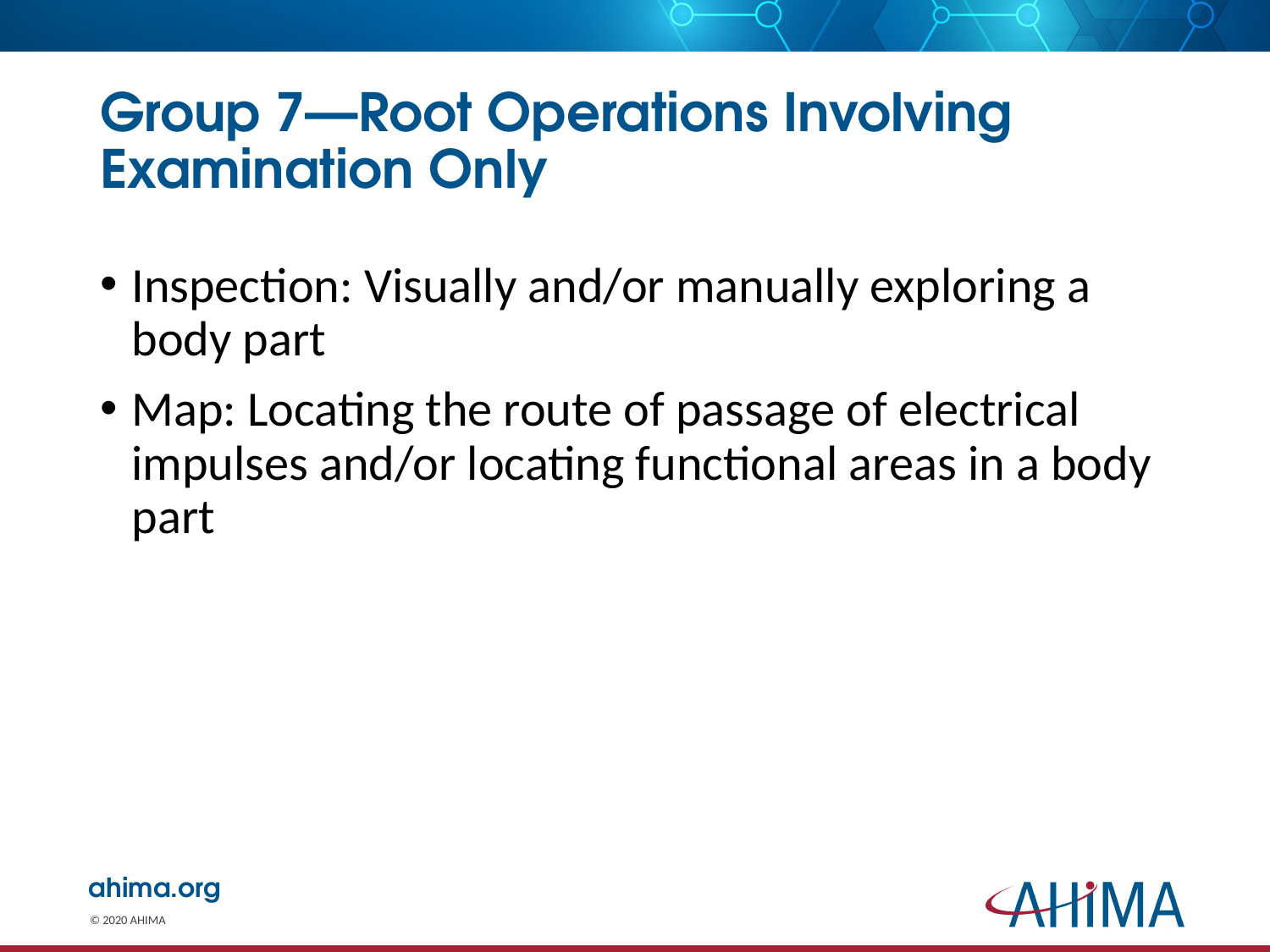

# Group 7—Root Operations Involving Examination Only
Inspection: Visually and/or manually exploring a body part
Map: Locating the route of passage of electrical impulses and/or locating functional areas in a body part